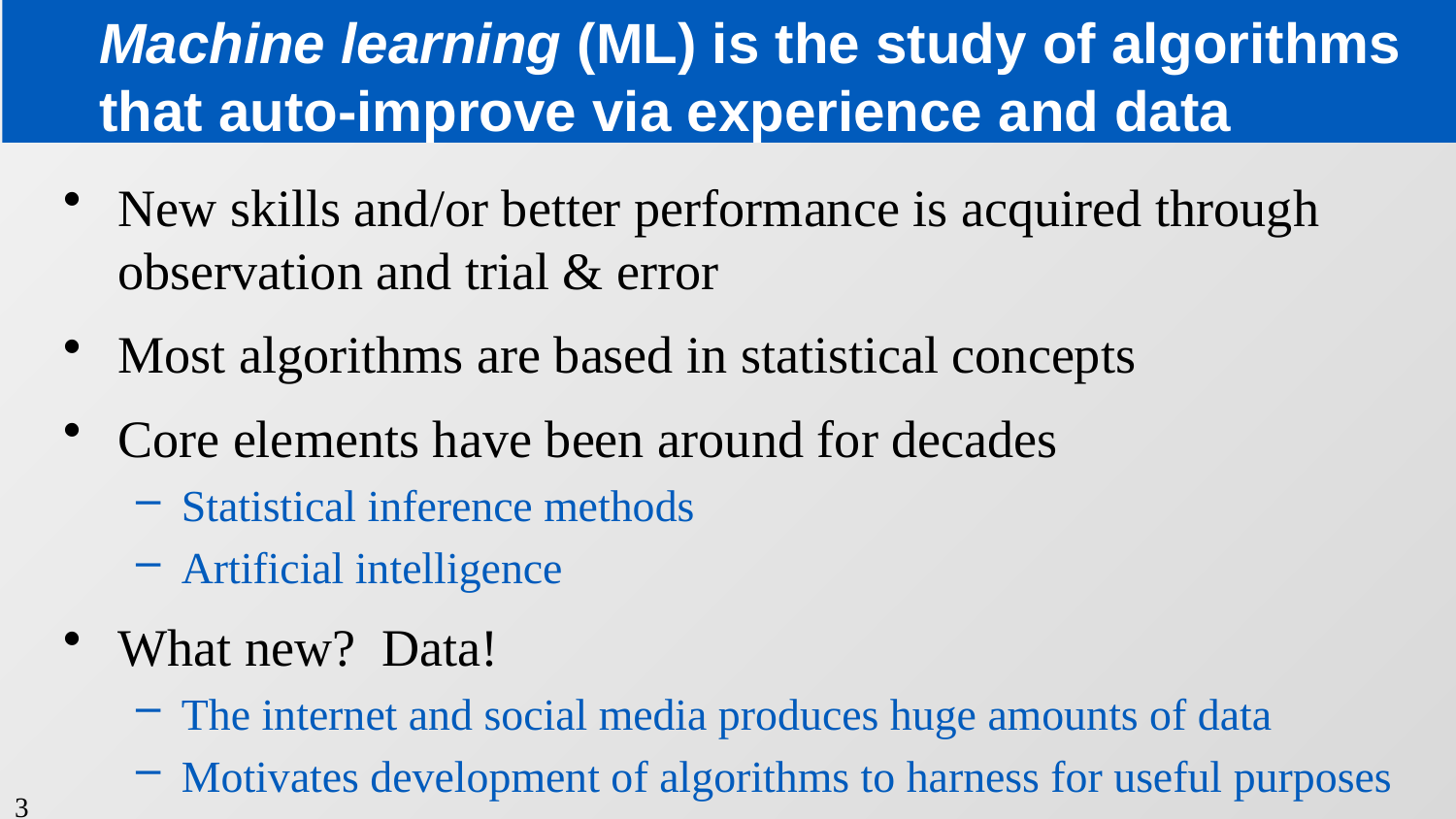

# Machine learning (ML) is the study of algorithms that auto-improve via experience and data
New skills and/or better performance is acquired through observation and trial & error
Most algorithms are based in statistical concepts
Core elements have been around for decades
Statistical inference methods
Artificial intelligence
What new?  Data!
The internet and social media produces huge amounts of data
Motivates development of algorithms to harness for useful purposes
3